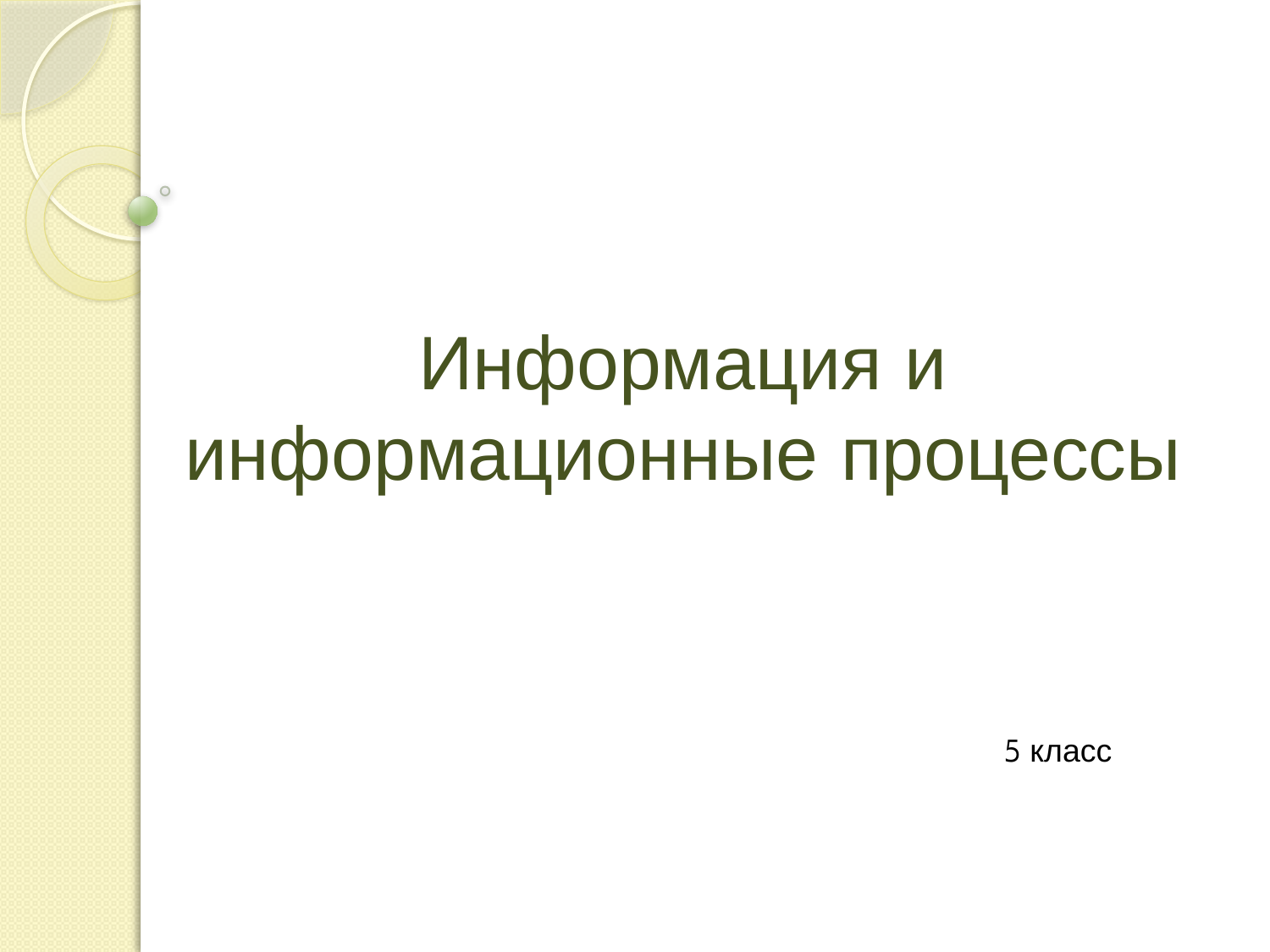

# Информация и информационные процессы
5 класс